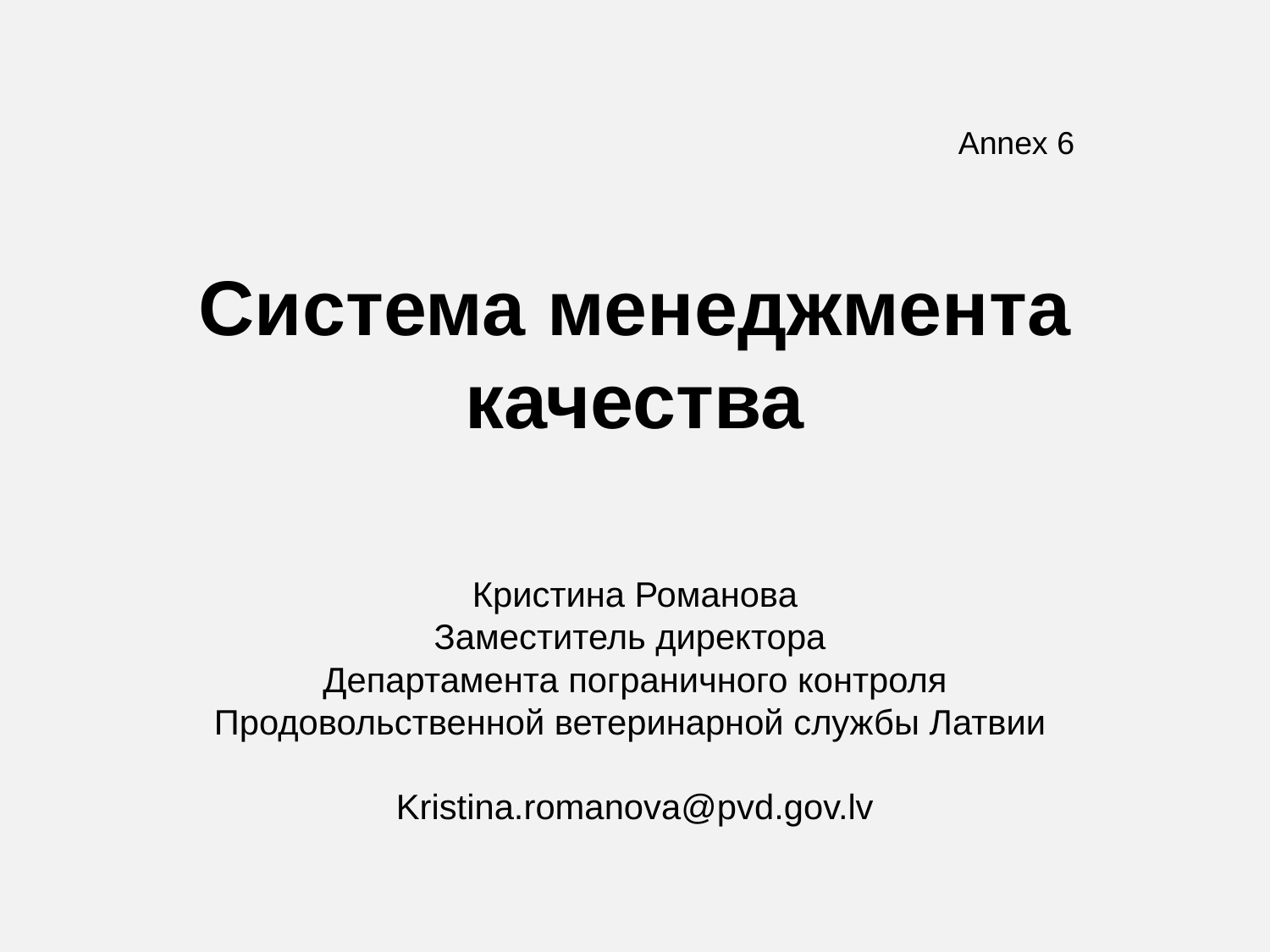

Annex 6
# Система менеджмента качества
Кристина Романова
Заместитель директора
Департамента пограничного контроля
Продовольственной ветеринарной службы Латвии

Kristina.romanova@pvd.gov.lv